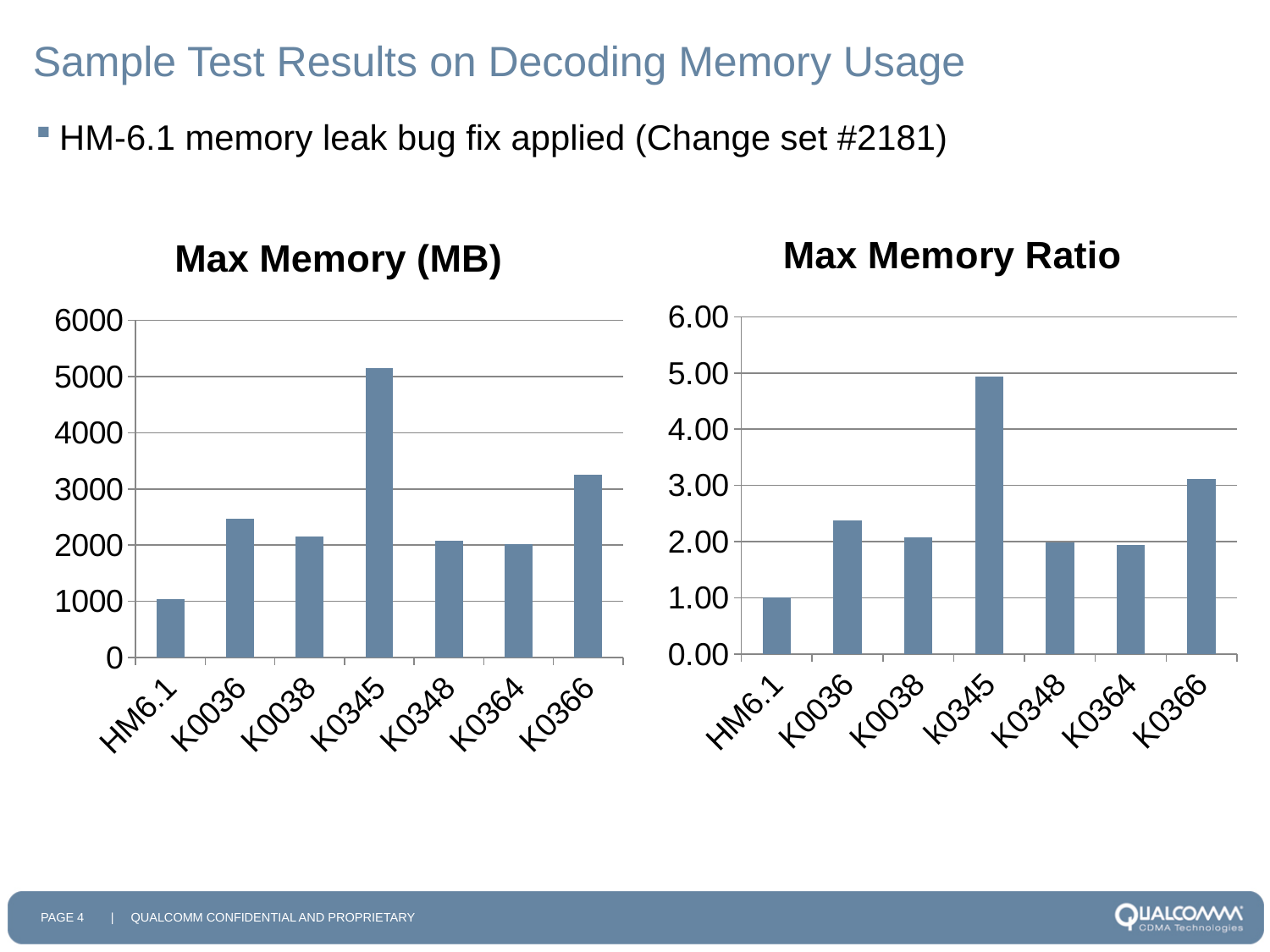

# Sample Test Results on Decoding Memory Usage
HM-6.1 memory leak bug fix applied (Change set #2181)

### Chart: Max Memory Ratio

| Category | Ratio |
|---|---|
| HM6.1 | 1.0 |
| K0036 | 2.3748801534036432 |
| K0038 | 2.0699904122722916 |
| k0345 | 4.939597315436242 |
| K0348 | 1.9884947267497604 |
| K0364 | 1.9386385426653883 |
| K0366 | 3.1140939597315436 |

### Chart: Max Memory (MB)

| Category | MB |
|---|---|
| HM6.1 | 1043.0 |
| K0036 | 2477.0 |
| K0038 | 2159.0 |
| K0345 | 5152.0 |
| K0348 | 2074.0 |
| K0364 | 2022.0 |
| K0366 | 3248.0 |